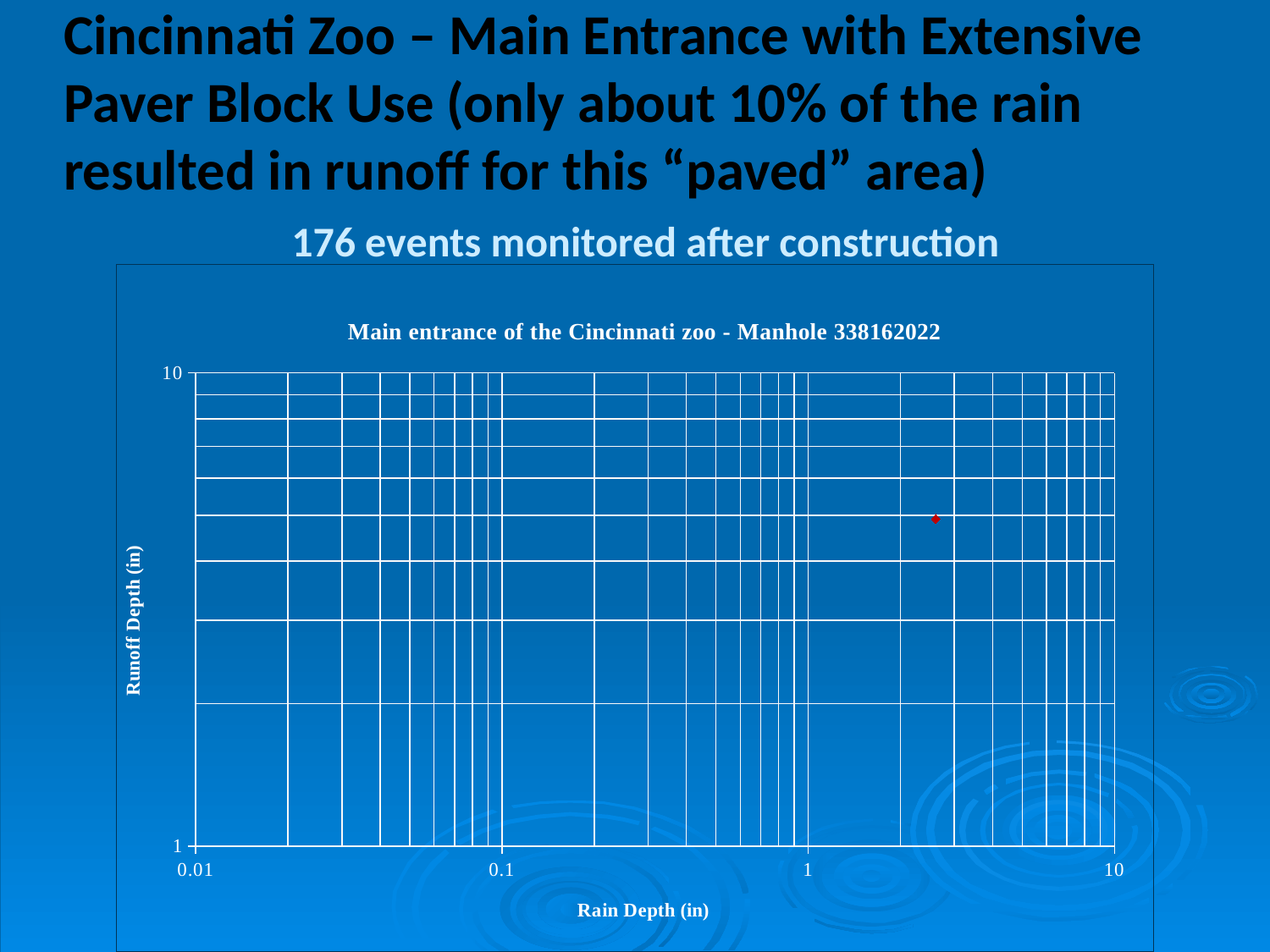

Cincinnati Zoo – Main Entrance with Extensive Paver Block Use (only about 10% of the rain resulted in runoff for this “paved” area)
# 176 events monitored after construction

### Chart: Main entrance of the Cincinnati zoo - Manhole 338162022

| Category |  |
|---|---|